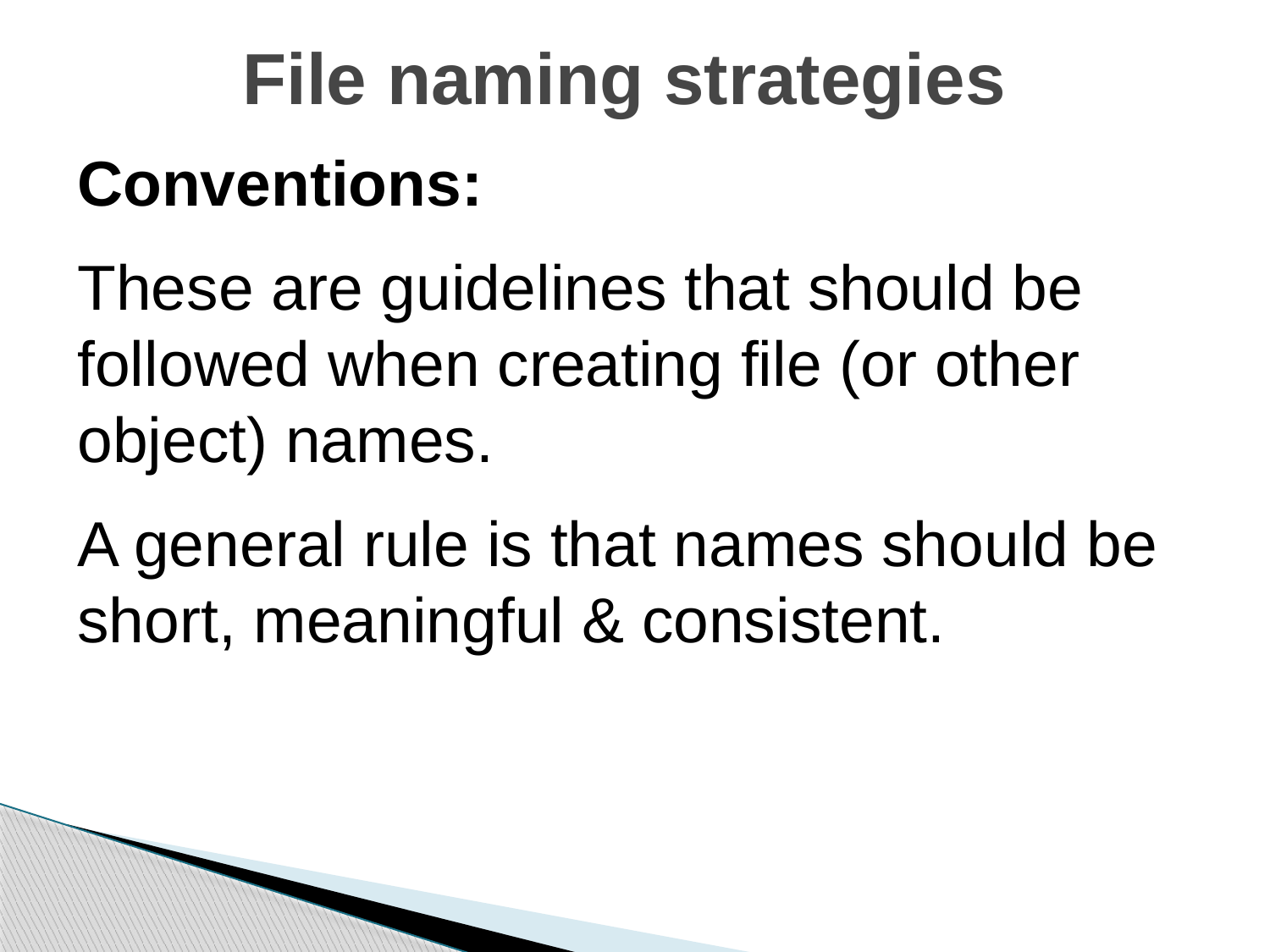

# File naming strategies
Conventions:
These are guidelines that should be followed when creating file (or other object) names.
A general rule is that names should be short, meaningful & consistent.